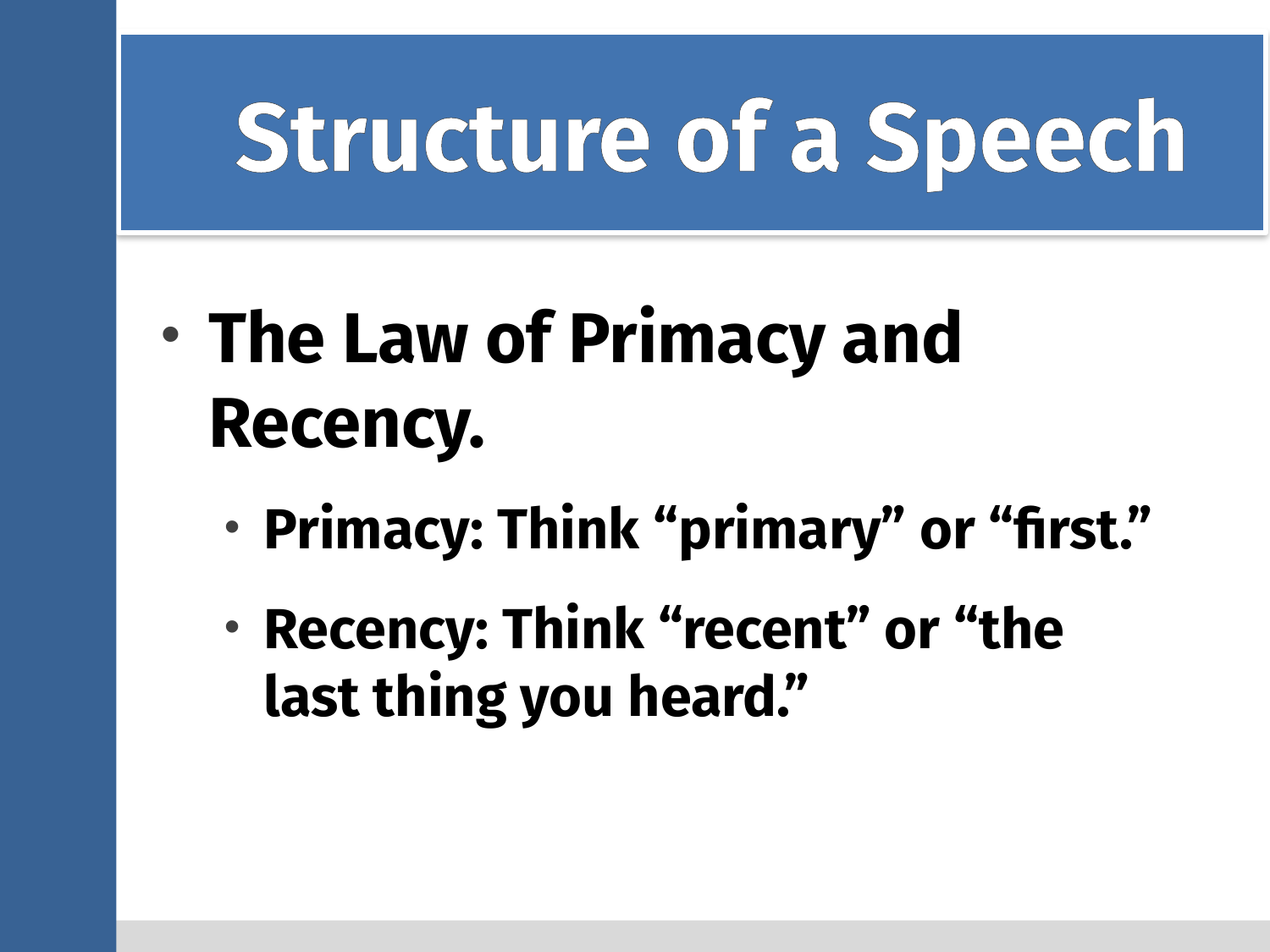

# Structure of a Speech
The Law of Primacy and Recency.
Primacy: Think “primary” or “first.”
Recency: Think “recent” or “the last thing you heard.”